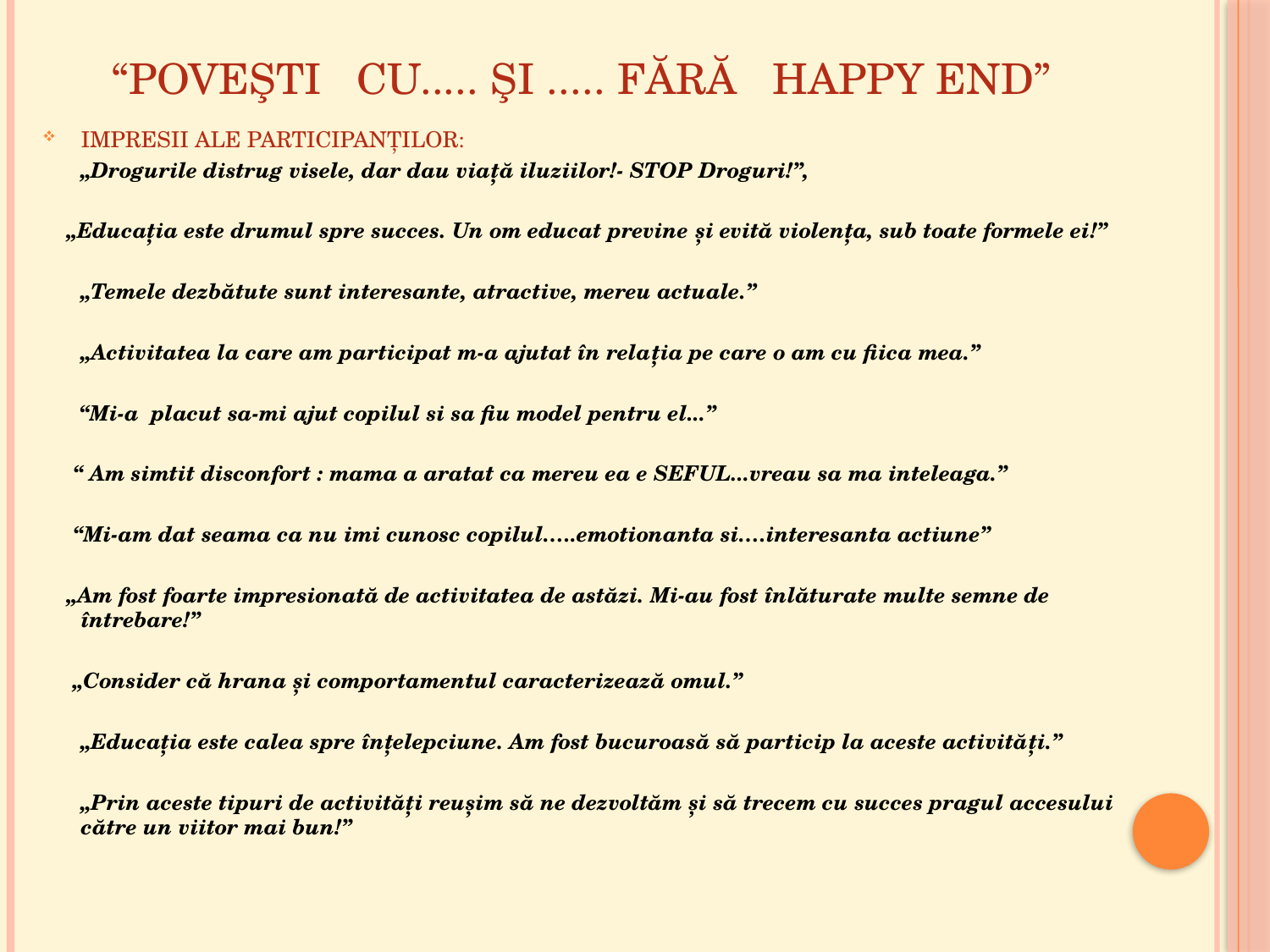

# “POVEŞTI   CU..... ŞI ..... FĂRĂ   HAPPY END”
IMPRESII ALE PARTICIPANȚILOR:
	„Drogurile distrug visele, dar dau viață iluziilor!- STOP Droguri!”,

    „Educația este drumul spre succes. Un om educat previne și evită violența, sub toate formele ei!”

	„Temele dezbătute sunt interesante, atractive, mereu actuale.”

	„Activitatea la care am participat m-a ajutat în relația pe care o am cu fiica mea.”

      “Mi-a  placut sa-mi ajut copilul si sa fiu model pentru el...”

     “ Am simtit disconfort : mama a aratat ca mereu ea e SEFUL...vreau sa ma inteleaga.”

     “Mi-am dat seama ca nu imi cunosc copilul…..emotionanta si….interesanta actiune”

    „Am fost foarte impresionată de activitatea de astăzi. Mi-au fost înlăturate multe semne de întrebare!”

     „Consider că hrana și comportamentul caracterizează omul.”

	„Educația este calea spre înțelepciune. Am fost bucuroasă să particip la aceste activități.”

	„Prin aceste tipuri de activități reușim să ne dezvoltăm și să trecem cu succes pragul accesului către un viitor mai bun!”